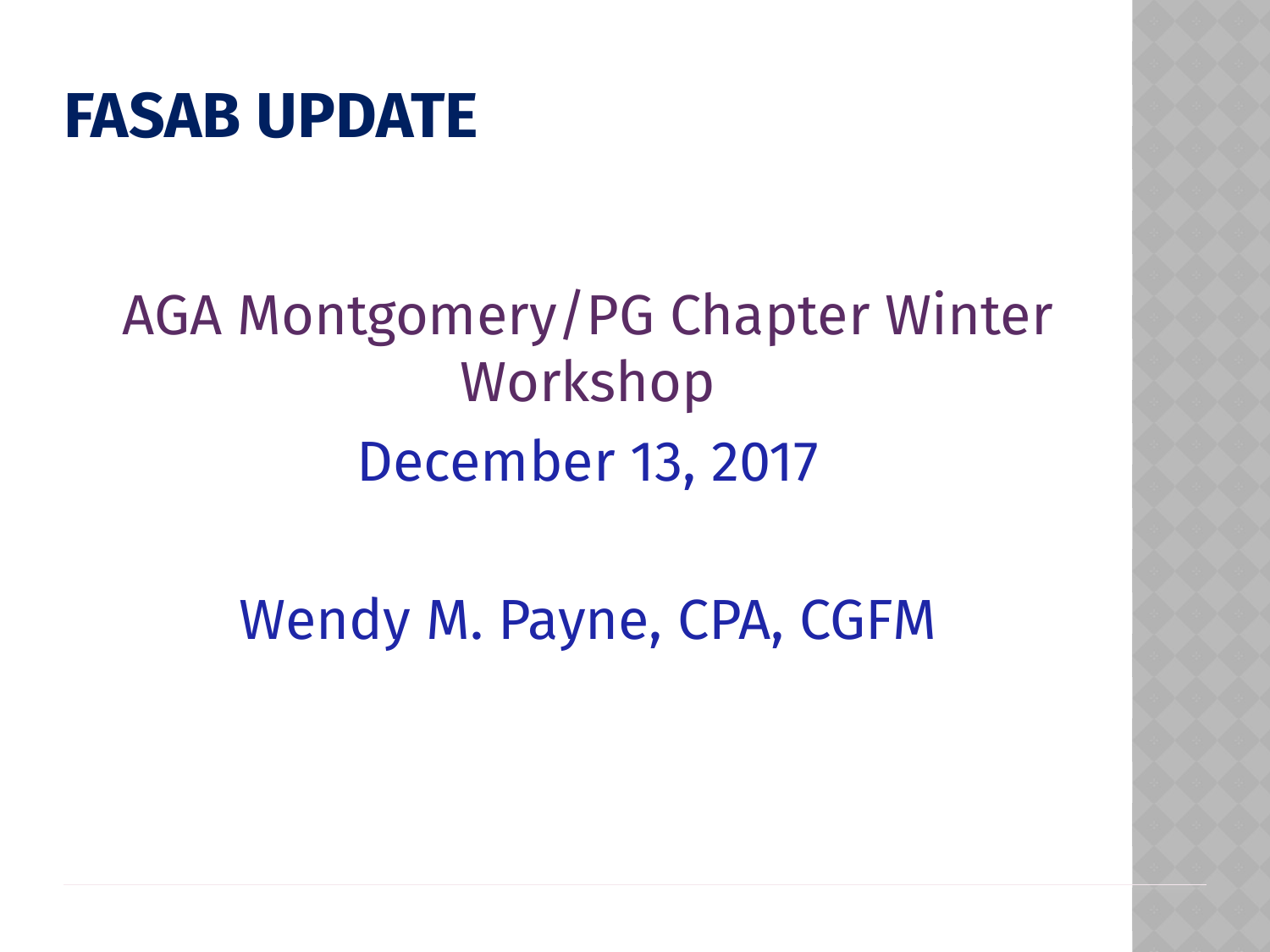

# FASAB Update

AGA Montgomery/PG Chapter Winter Workshop
December 13, 2017

Wendy M. Payne, CPA, CGFM